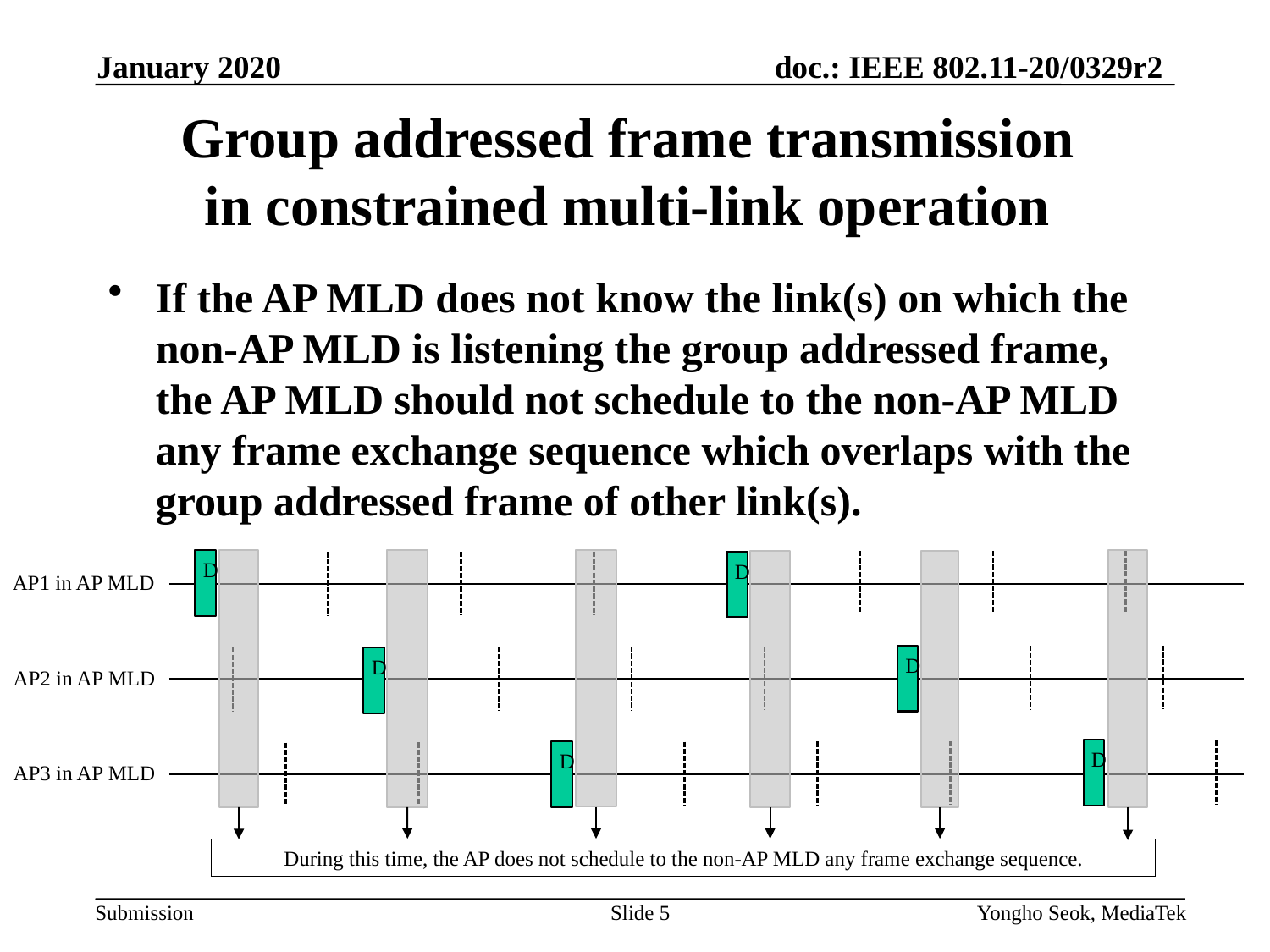

January 2020
# Group addressed frame transmission in constrained multi-link operation
If the AP MLD does not know the link(s) on which the non-AP MLD is listening the group addressed frame, the AP MLD should not schedule to the non-AP MLD any frame exchange sequence which overlaps with the group addressed frame of other link(s).

D

D
AP1 in AP MLD
D
D
AP2 in AP MLD
D
D
AP3 in AP MLD
During this time, the AP does not schedule to the non-AP MLD any frame exchange sequence.
Slide 5
Yongho Seok, MediaTek